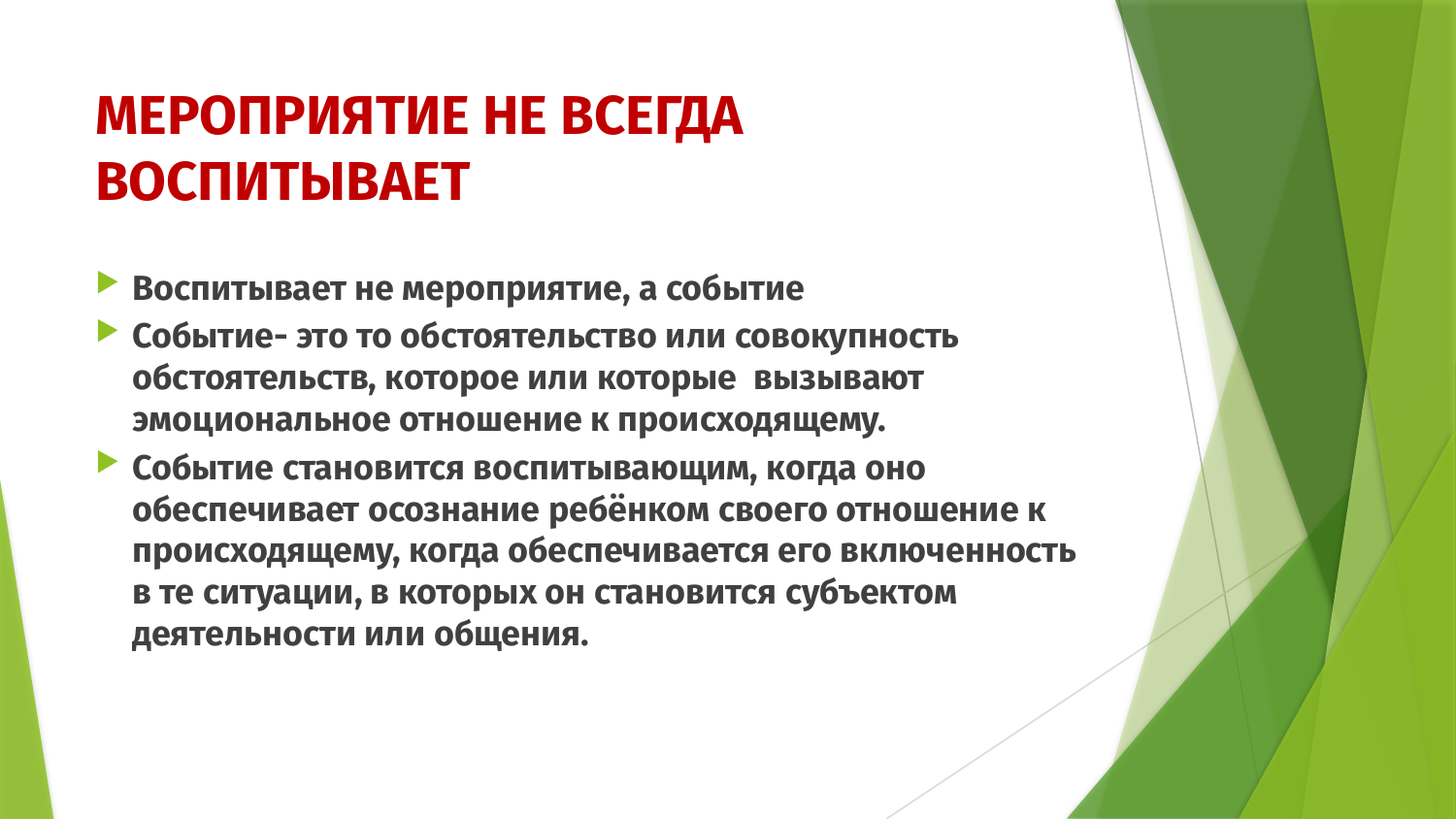

# МЕРОПРИЯТИЕ НЕ ВСЕГДА ВОСПИТЫВАЕТ
Воспитывает не мероприятие, а событие
Событие- это то обстоятельство или совокупность обстоятельств, которое или которые  вызывают  эмоциональное отношение к происходящему.
Событие становится воспитывающим, когда оно обеспечивает осознание ребёнком своего отношение к происходящему, когда обеспечивается его включенность в те ситуации, в которых он становится субъектом деятельности или общения.